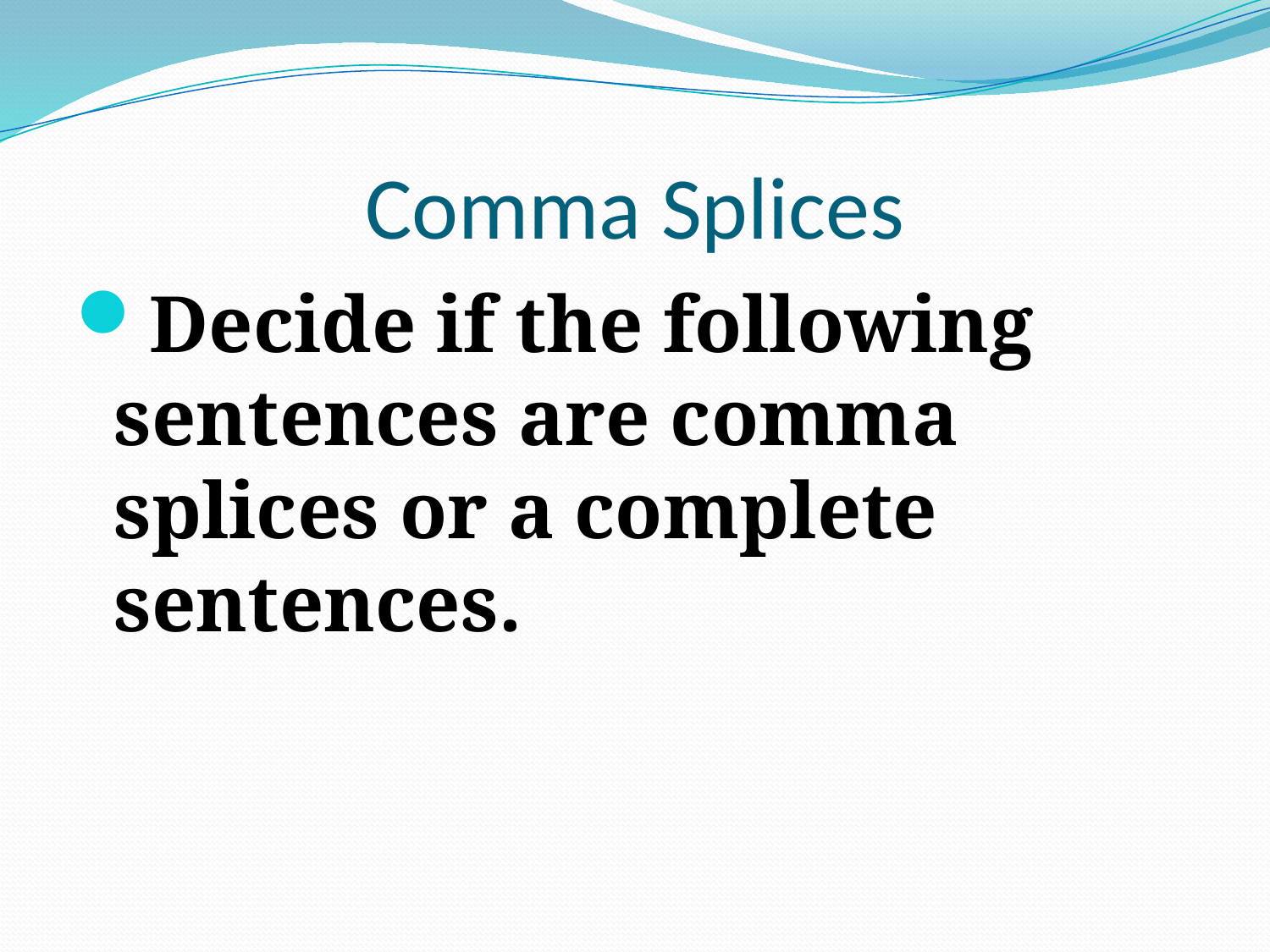

# Comma Splices
Decide if the following sentences are comma splices or a complete sentences.